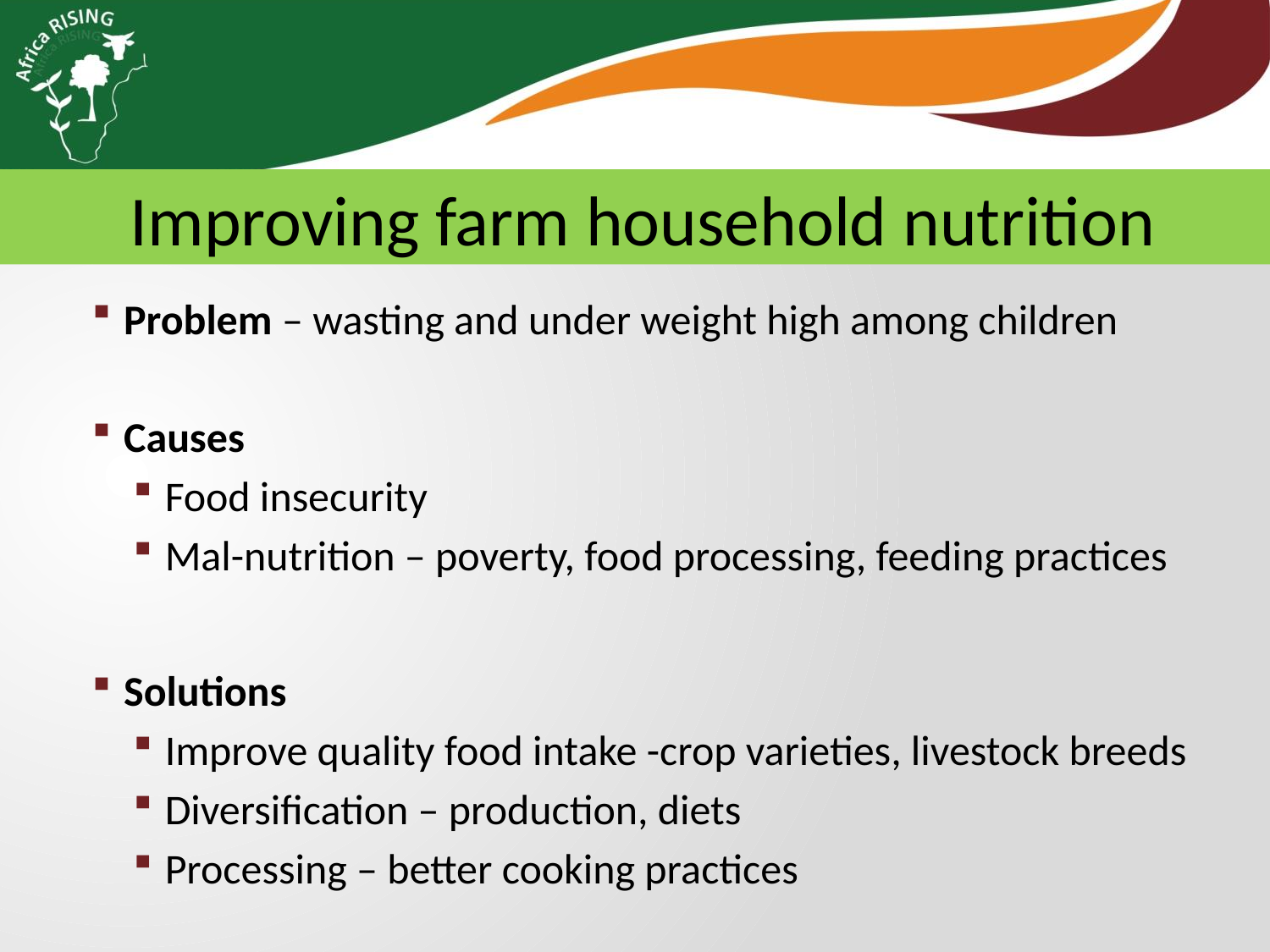

Improving farm household nutrition
Problem – wasting and under weight high among children

Causes
Food insecurity
Mal-nutrition – poverty, food processing, feeding practices

Solutions
Improve quality food intake -crop varieties, livestock breeds
Diversification – production, diets
Processing – better cooking practices